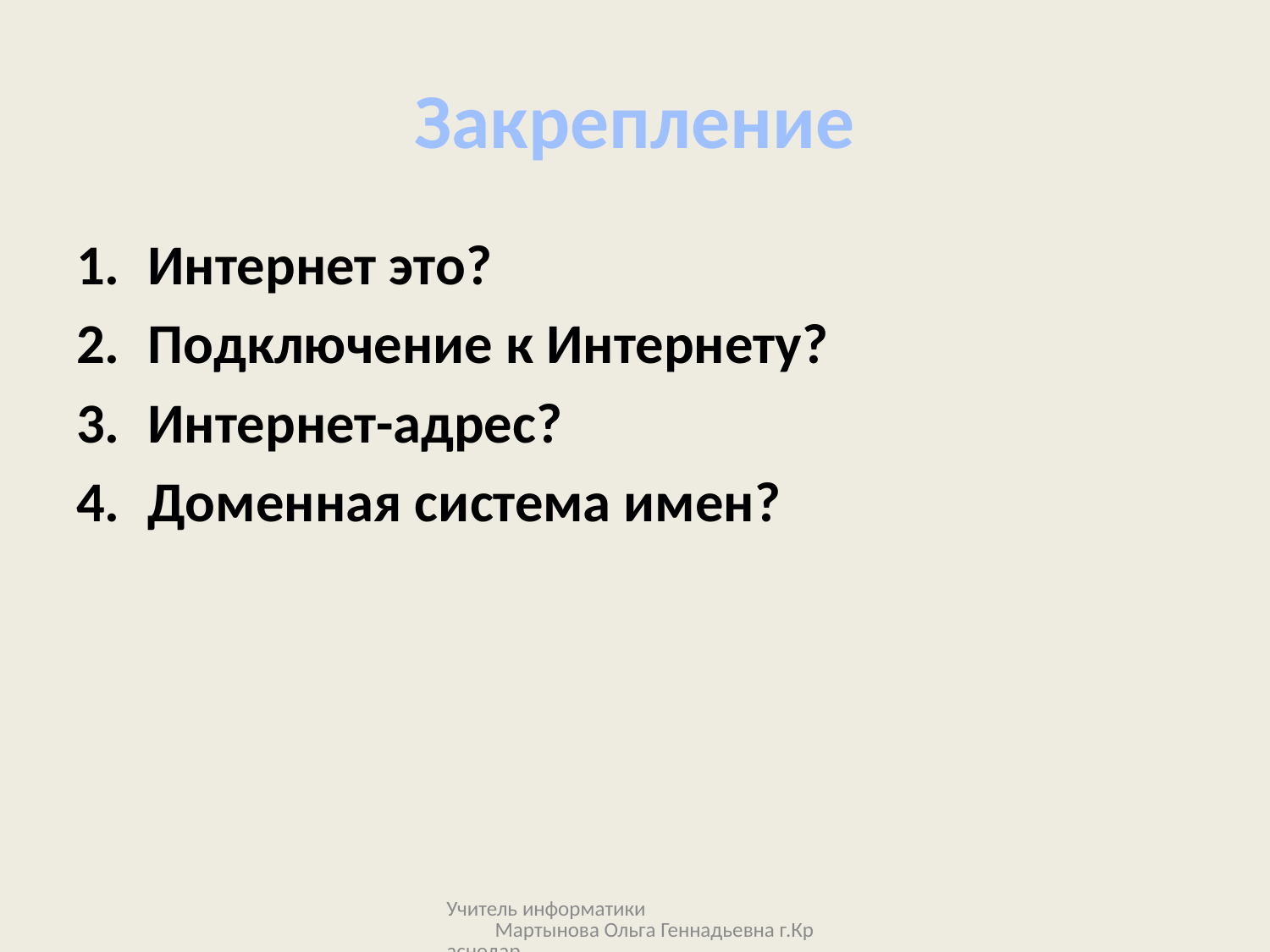

# Закрепление
Интернет это?
Подключение к Интернету?
Интернет-адрес?
Доменная система имен?
Учитель информатики                                              Мартынова Ольга Геннадьевна г.Краснодар